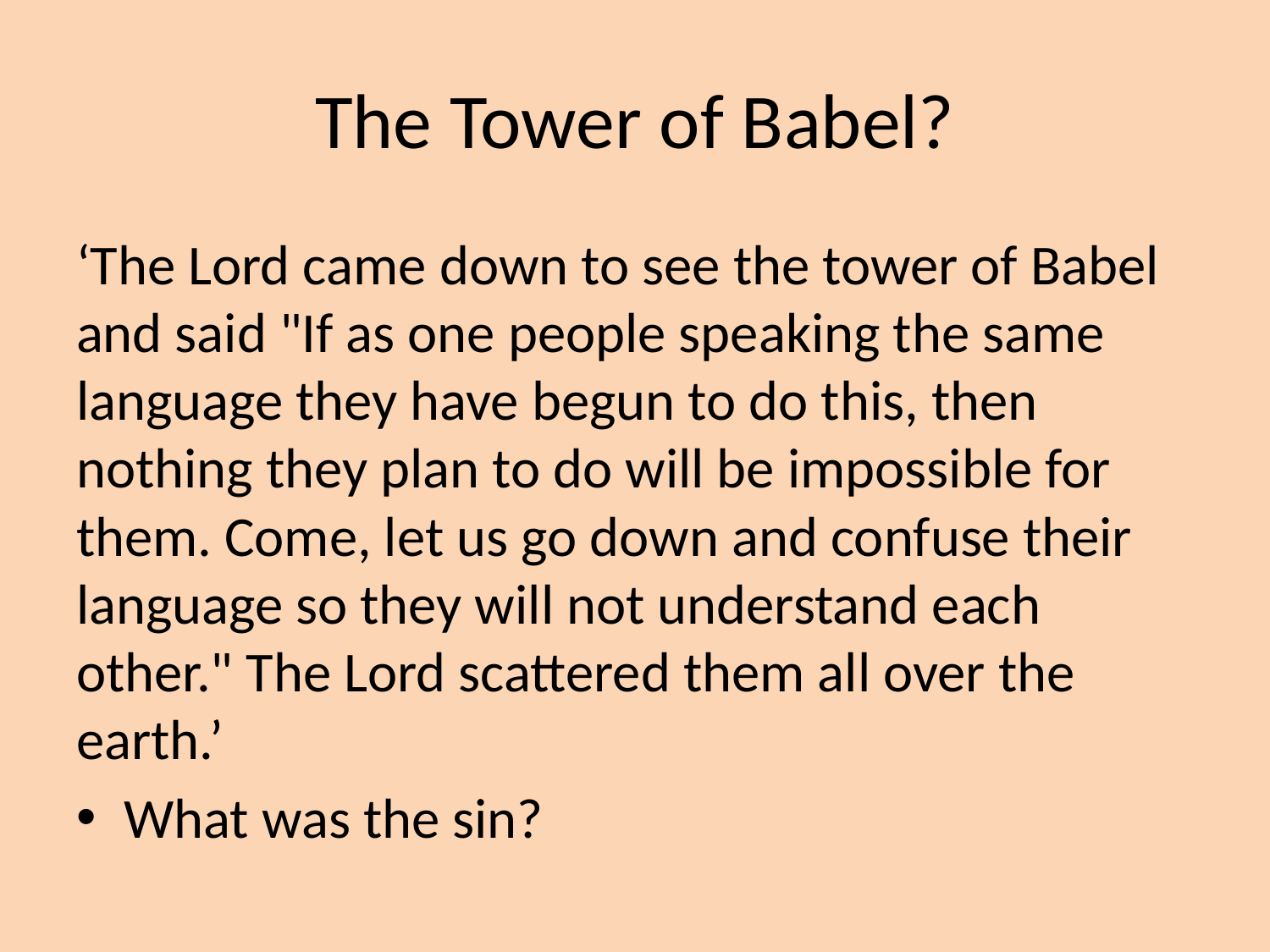

# The Tower of Babel?
‘The Lord came down to see the tower of Babel and said "If as one people speaking the same language they have begun to do this, then nothing they plan to do will be impossible for them. Come, let us go down and confuse their language so they will not understand each other." The Lord scattered them all over the earth.’
What was the sin?